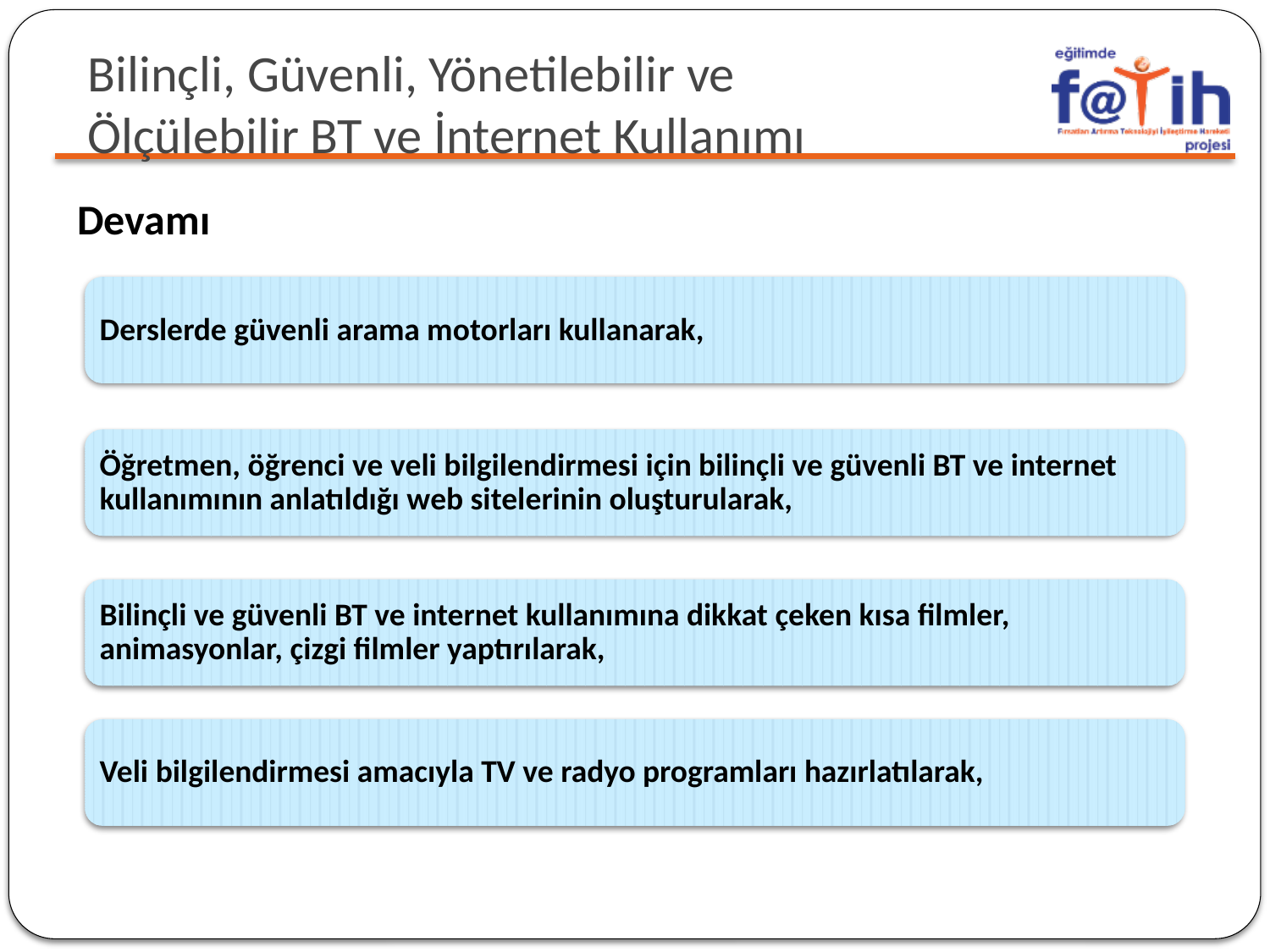

# Bilinçli, Güvenli, Yönetilebilir ve Ölçülebilir BT ve İnternet Kullanımı
Devamı
Derslerde güvenli arama motorları kullanarak,
Öğretmen, öğrenci ve veli bilgilendirmesi için bilinçli ve güvenli BT ve internet kullanımının anlatıldığı web sitelerinin oluşturularak,
Bilinçli ve güvenli BT ve internet kullanımına dikkat çeken kısa filmler, animasyonlar, çizgi filmler yaptırılarak,
Veli bilgilendirmesi amacıyla TV ve radyo programları hazırlatılarak,